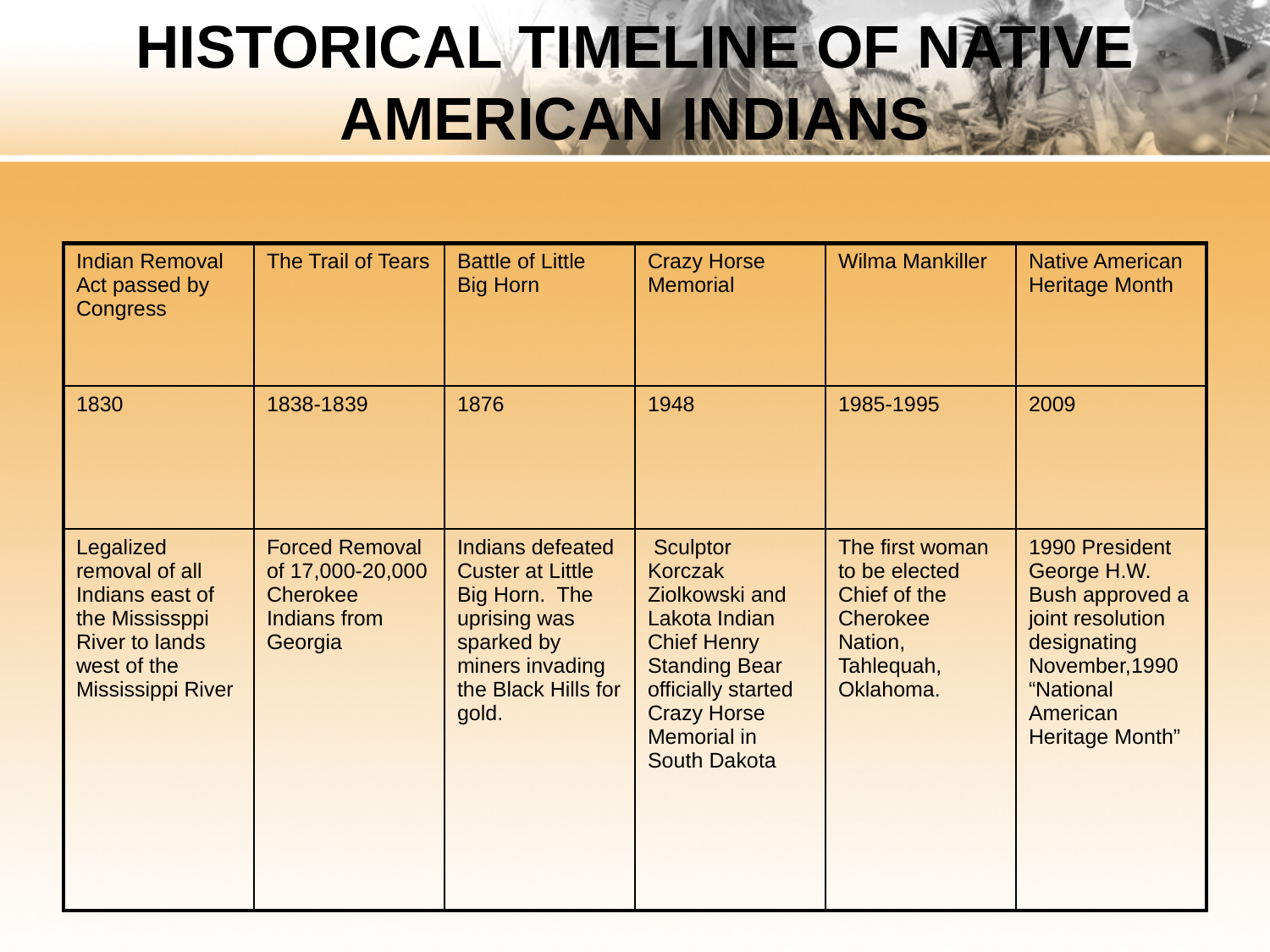

# HISTORICAL TIMELINE OF NATIVE AMERICAN INDIANS

| Indian Removal Act passed by Congress | The Trail of Tears | Battle of Little Big Horn | Crazy Horse Memorial | Wilma Mankiller | Native American Heritage Month |
| --- | --- | --- | --- | --- | --- |
| 1830 | 1838-1839 | 1876 | 1948 | 1985-1995 | 2009 |
| Legalized removal of all Indians east of the Mississppi River to lands west of the Mississippi River | Forced Removal of 17,000-20,000 Cherokee Indians from Georgia | Indians defeated Custer at Little Big Horn. The uprising was sparked by miners invading the Black Hills for gold. | Sculptor Korczak Ziolkowski and Lakota Indian Chief Henry Standing Bear officially started Crazy Horse Memorial in South Dakota | The first woman to be elected Chief of the Cherokee Nation, Tahlequah, Oklahoma. | 1990 President George H.W. Bush approved a joint resolution designating November,1990 “National American Heritage Month” |